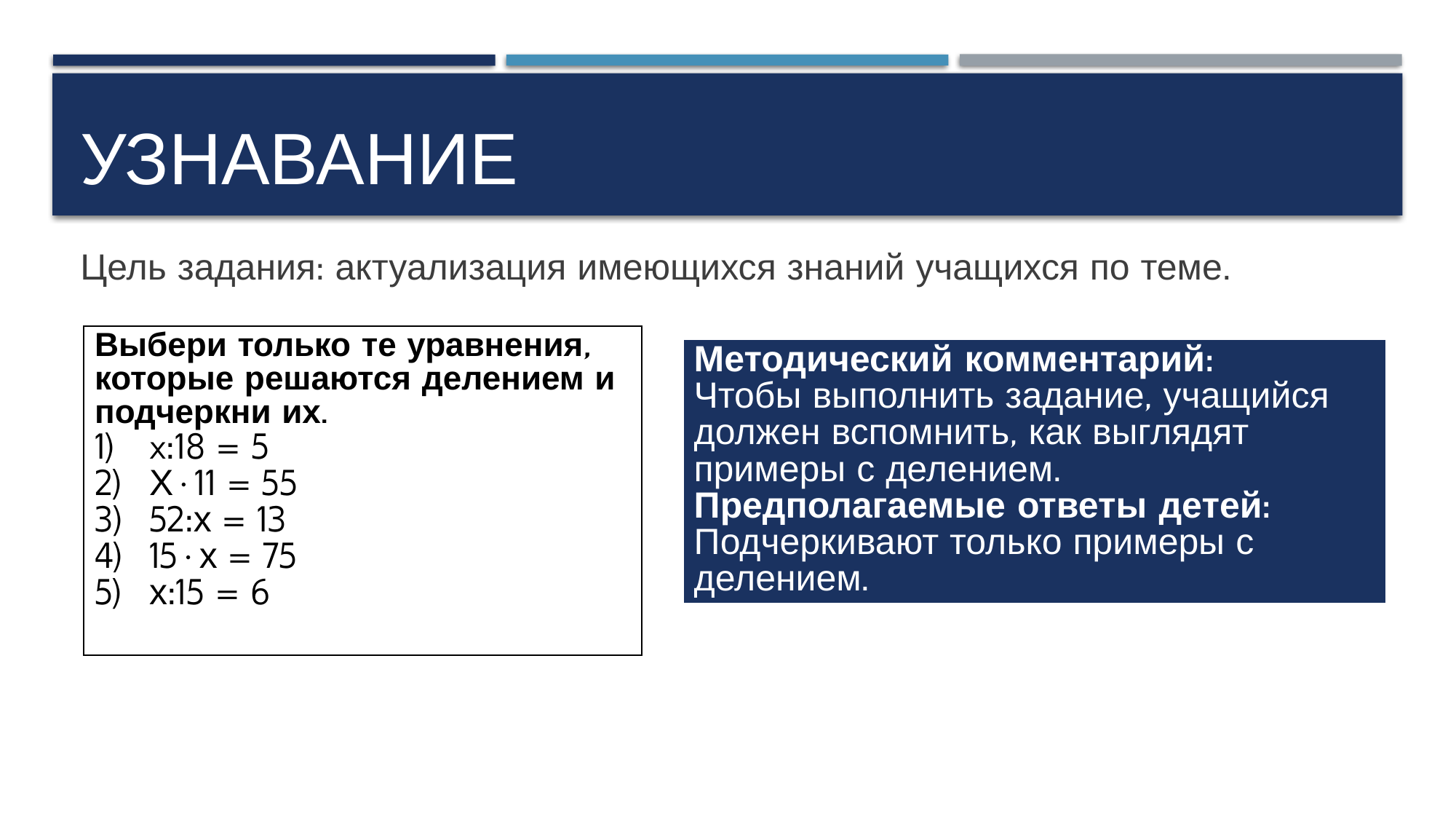

# Узнавание
Цель задания: актуализация имеющихся знаний учащихся по теме.
| Выбери только те уравнения, которые решаются делением и подчеркни их. x:18 = 5 Х⋅11 = 55 52:х = 13 15⋅х = 75 х:15 = 6 |
| --- |
| Методический комментарий: Чтобы выполнить задание, учащийся должен вспомнить, как выглядят примеры с делением. Предполагаемые ответы детей: Подчеркивают только примеры с делением. |
| --- |